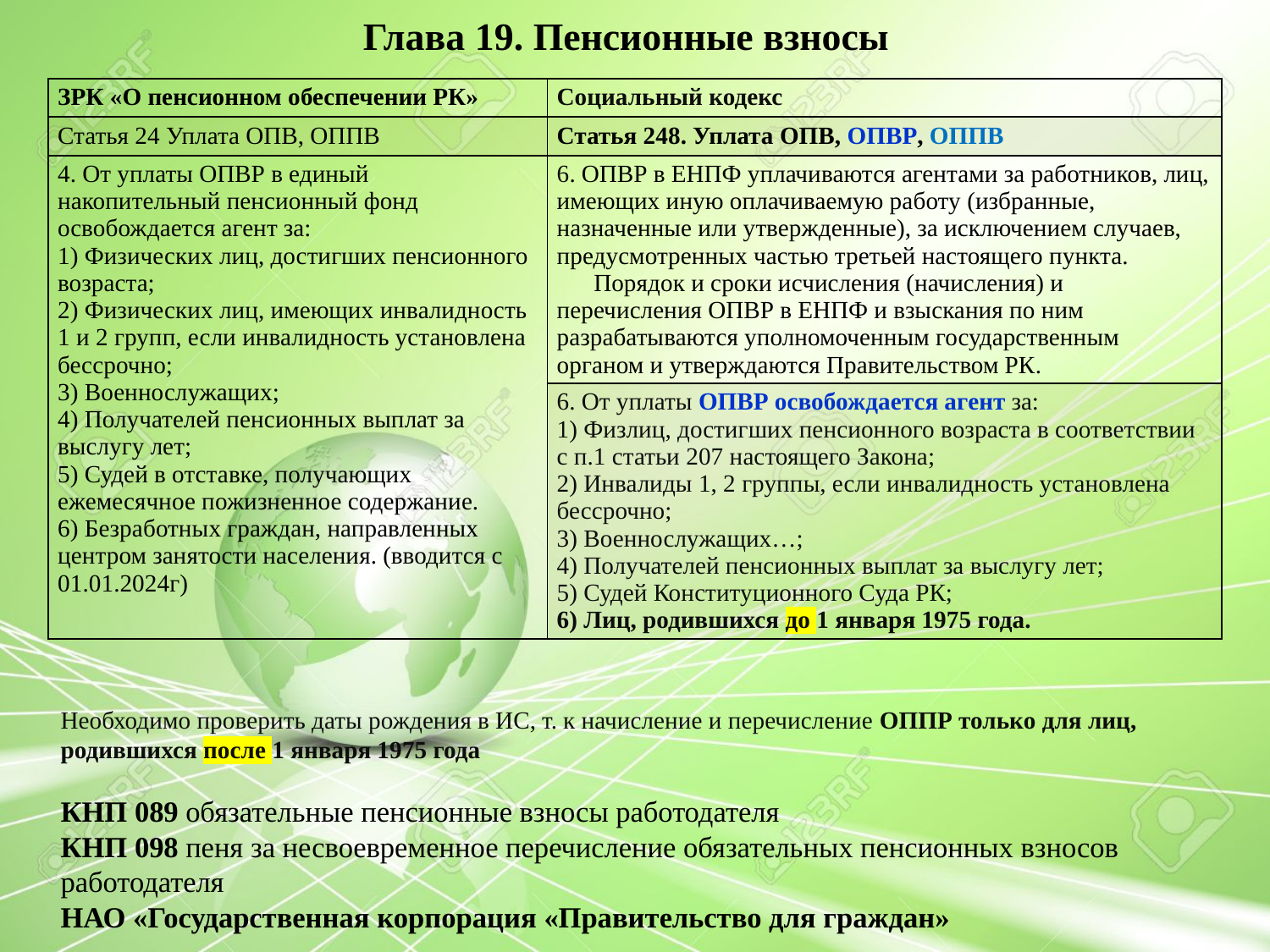

Глава 19. Пенсионные взносы
| ЗРК «О пенсионном обеспечении РК» | Социальный кодекс |
| --- | --- |
| Статья 24 Уплата ОПВ, ОППВ | Статья 248. Уплата ОПВ, ОПВР, ОППВ |
| 4. От уплаты ОПВР в единый накопительный пенсионный фонд освобождается агент за: 1) Физических лиц, достигших пенсионного возраста; 2) Физических лиц, имеющих инвалидность 1 и 2 групп, если инвалидность установлена бессрочно; 3) Военнослужащих; 4) Получателей пенсионных выплат за выслугу лет; 5) Судей в отставке, получающих ежемесячное пожизненное содержание. 6) Безработных граждан, направленных центром занятости населения. (вводится с 01.01.2024г) | 6. ОПВР в ЕНПФ уплачиваются агентами за работников, лиц, имеющих иную оплачиваемую работу (избранные, назначенные или утвержденные), за исключением случаев, предусмотренных частью третьей настоящего пункта. Порядок и сроки исчисления (начисления) и перечисления ОПВР в ЕНПФ и взыскания по ним разрабатываются уполномоченным государственным органом и утверждаются Правительством РК. |
| 4. От уплаты ОПВР в единый накопительный пенсионный фонд освобождается агент за: 1) физических лиц, достигших пенсионного возраста; 2) физических лиц, имеющих инвалидность 1 и 2 групп, если инвалидность установлена бессрочно; 3) военнослужащих; 4) получателей пенсионных выплат за выслугу лет; 5) судей в отставке, получающих ежемесячное пожизненное содержание. 6) безработных граждан, направленных центром занятости населения. | 6. От уплаты ОПВР освобождается агент за: 1) Физлиц, достигших пенсионного возраста в соответствии с п.1 статьи 207 настоящего Закона; 2) Инвалиды 1, 2 группы, если инвалидность установлена бессрочно; 3) Военнослужащих…; 4) Получателей пенсионных выплат за выслугу лет; 5) Судей Конституционного Суда РК; 6) Лиц, родившихся до 1 января 1975 года. |
Необходимо проверить даты рождения в ИС, т. к начисление и перечисление ОППР только для лиц, родившихся после 1 января 1975 года

КНП 089 обязательные пенсионные взносы работодателя
КНП 098 пеня за несвоевременное перечисление обязательных пенсионных взносов работодателя
НАО «Государственная корпорация «Правительство для граждан»